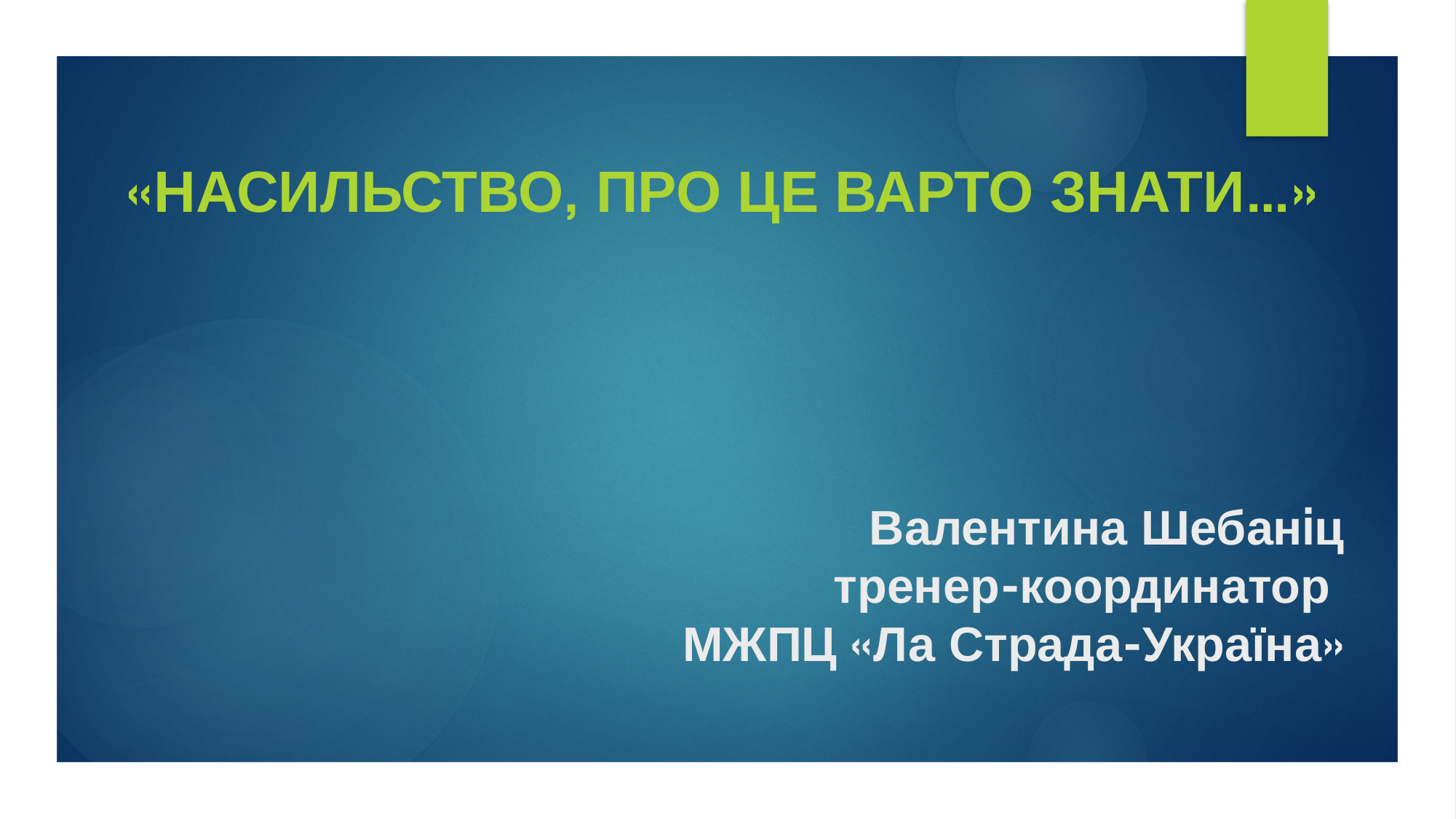

«Насильство, про це варто знати…»
Валентина Шебанiц
тренер-координатор
МЖПЦ «Ла Страда-Україна»